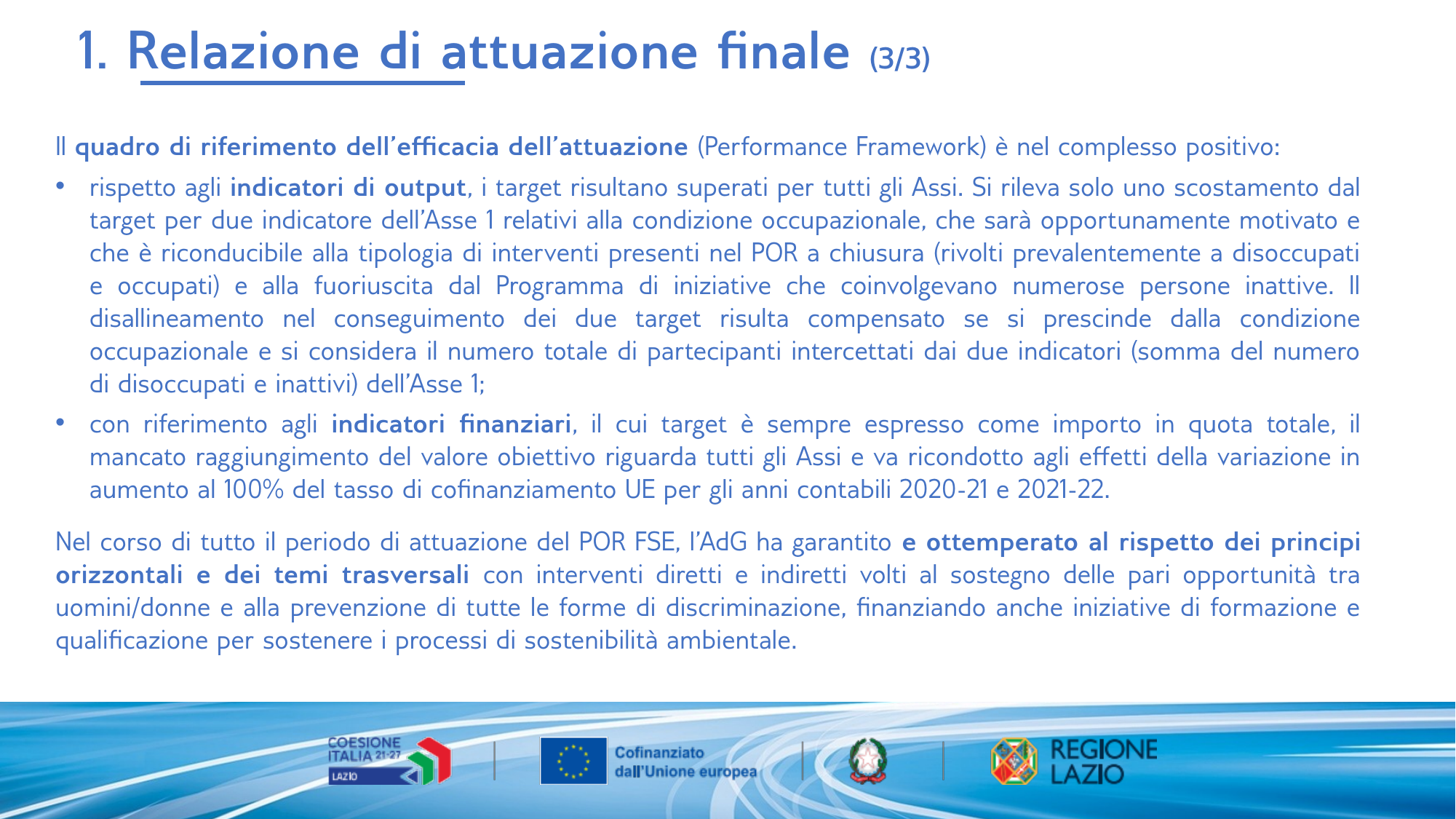

1. Relazione di attuazione finale (3/3)
Il quadro di riferimento dell’efficacia dell’attuazione (Performance Framework) è nel complesso positivo:
rispetto agli indicatori di output, i target risultano superati per tutti gli Assi. Si rileva solo uno scostamento dal target per due indicatore dell’Asse 1 relativi alla condizione occupazionale, che sarà opportunamente motivato e che è riconducibile alla tipologia di interventi presenti nel POR a chiusura (rivolti prevalentemente a disoccupati e occupati) e alla fuoriuscita dal Programma di iniziative che coinvolgevano numerose persone inattive. Il disallineamento nel conseguimento dei due target risulta compensato se si prescinde dalla condizione occupazionale e si considera il numero totale di partecipanti intercettati dai due indicatori (somma del numero di disoccupati e inattivi) dell’Asse 1;
con riferimento agli indicatori finanziari, il cui target è sempre espresso come importo in quota totale, il mancato raggiungimento del valore obiettivo riguarda tutti gli Assi e va ricondotto agli effetti della variazione in aumento al 100% del tasso di cofinanziamento UE per gli anni contabili 2020-21 e 2021-22.
Nel corso di tutto il periodo di attuazione del POR FSE, l’AdG ha garantito e ottemperato al rispetto dei principi orizzontali e dei temi trasversali con interventi diretti e indiretti volti al sostegno delle pari opportunità tra uomini/donne e alla prevenzione di tutte le forme di discriminazione, finanziando anche iniziative di formazione e qualificazione per sostenere i processi di sostenibilità ambientale.